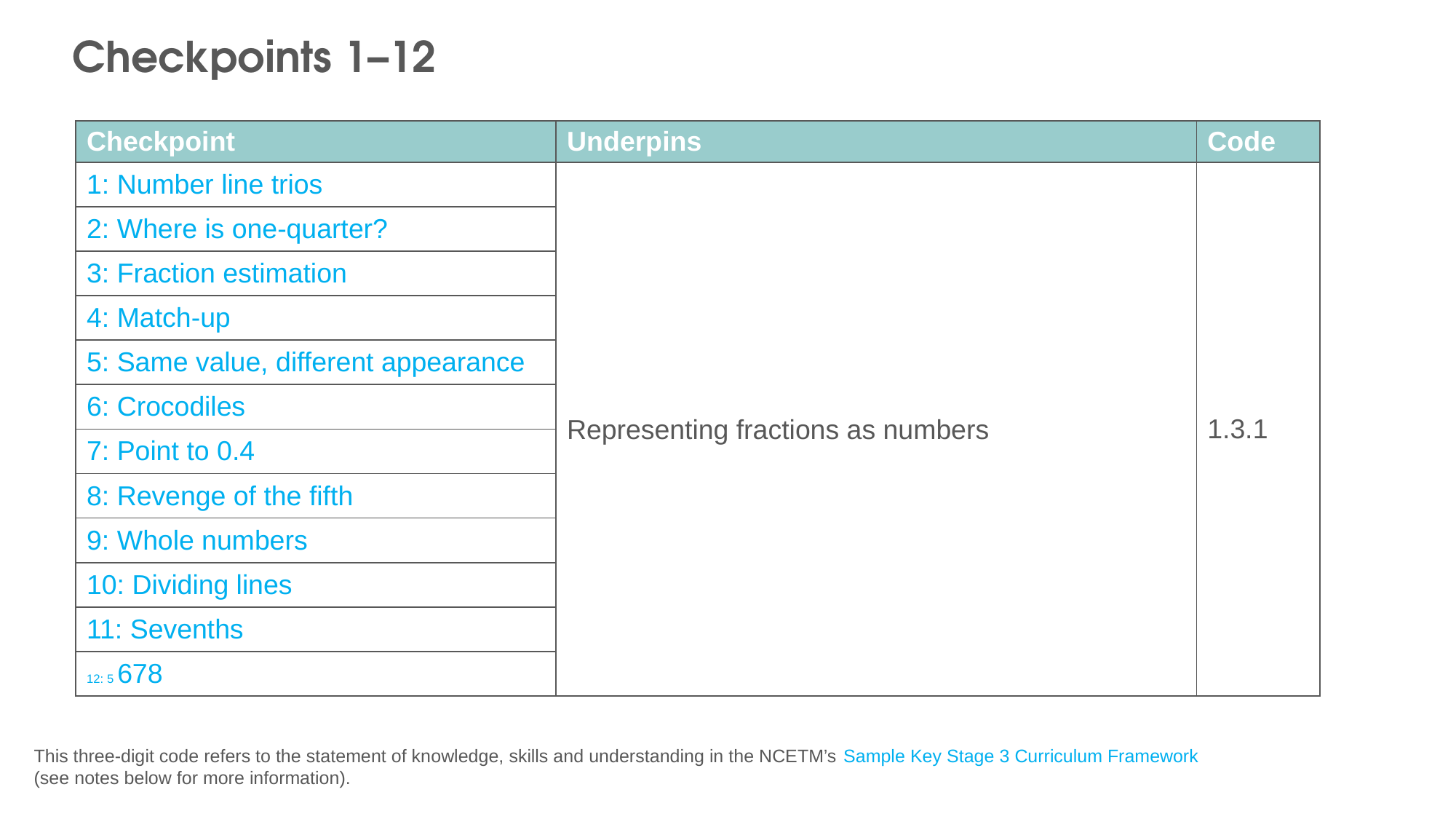

Checkpoints 1–12
| Checkpoint | Underpins | Code |
| --- | --- | --- |
| 1: Number line trios | Representing fractions as numbers | 1.3.1 |
| 2: Where is one-quarter? | Identify and explain whether a number is or is not a multiple of a given integer |  |
| 3: Fraction estimation |  |  |
| 4: Match-up |  |  |
| 5: Same value, different appearance |  |  |
| 6: Crocodiles |  |  |
| 7: Point to 0.4 |  |  |
| 8: Revenge of the fifth |  |  |
| 9: Whole numbers |  |  |
| 10: Dividing lines |  |  |
| 11: Sevenths |  |  |
| 12: 5 678 |  |  |
This three-digit code refers to the statement of knowledge, skills and understanding in the NCETM’s Sample Key Stage 3 Curriculum Framework (see notes below for more information).